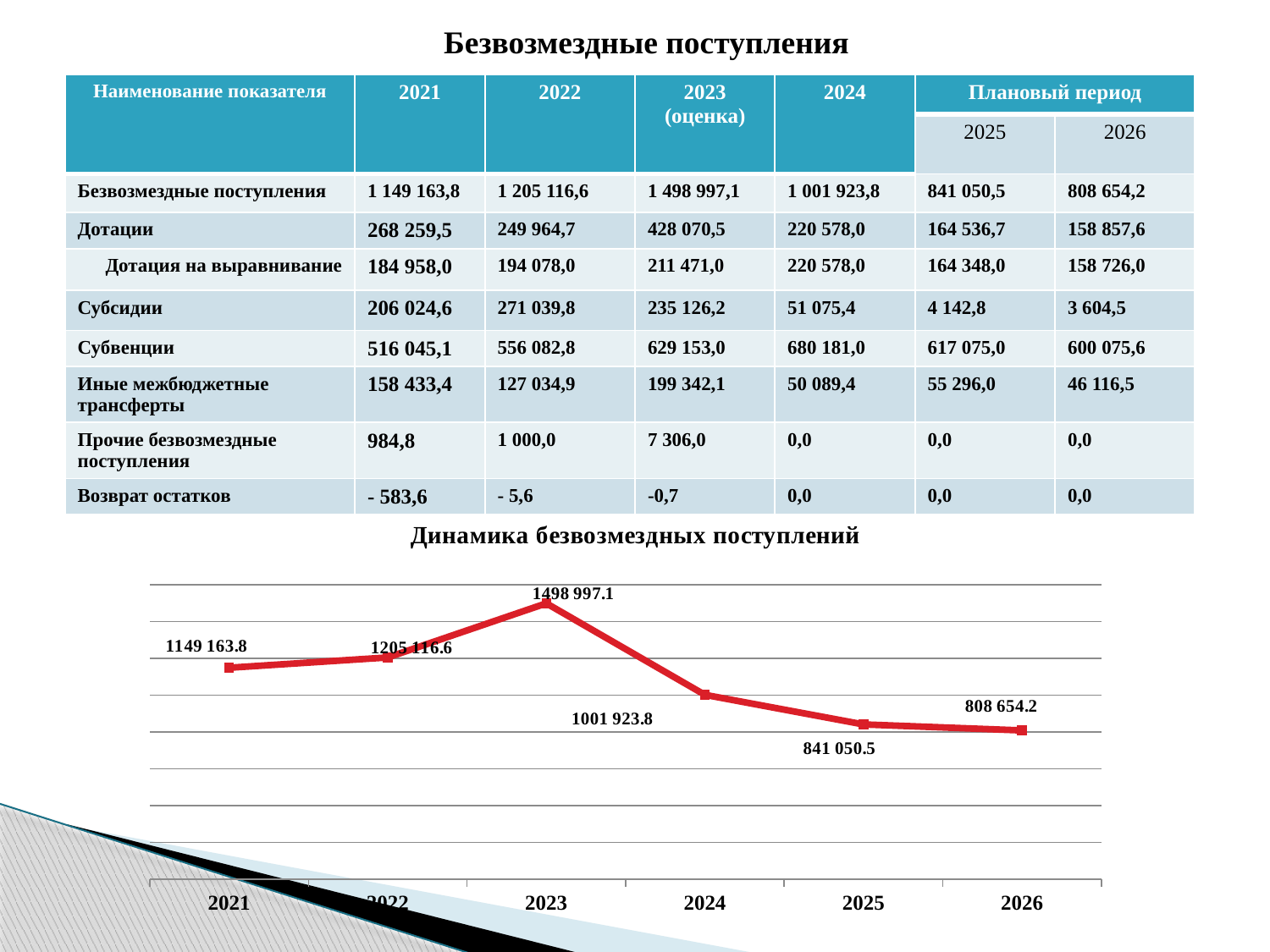

# Безвозмездные поступления
| Наименование показателя | 2021 | 2022 | 2023 (оценка) | 2024 | Плановый период |  |
| --- | --- | --- | --- | --- | --- | --- |
|  |  |  |  |  | 2025 | 2026 |
| Безвозмездные поступления | 1 149 163,8 | 1 205 116,6 | 1 498 997,1 | 1 001 923,8 | 841 050,5 | 808 654,2 |
| Дотации | 268 259,5 | 249 964,7 | 428 070,5 | 220 578,0 | 164 536,7 | 158 857,6 |
| Дотация на выравнивание | 184 958,0 | 194 078,0 | 211 471,0 | 220 578,0 | 164 348,0 | 158 726,0 |
| Субсидии | 206 024,6 | 271 039,8 | 235 126,2 | 51 075,4 | 4 142,8 | 3 604,5 |
| Субвенции | 516 045,1 | 556 082,8 | 629 153,0 | 680 181,0 | 617 075,0 | 600 075,6 |
| Иные межбюджетные трансферты | 158 433,4 | 127 034,9 | 199 342,1 | 50 089,4 | 55 296,0 | 46 116,5 |
| Прочие безвозмездные поступления | 984,8 | 1 000,0 | 7 306,0 | 0,0 | 0,0 | 0,0 |
| Возврат остатков | - 583,6 | - 5,6 | -0,7 | 0,0 | 0,0 | 0,0 |

### Chart: Динамика безвозмездных поступлений

| Category | Ряд 1 |
|---|---|
| 2021 | 1149163.8 |
| 2022 | 1205116.6 |
| 2023 | 1498997.1 |
| 2024 | 1001923.8 |
| 2025 | 841050.5 |
| 2026 | 808654.2 |